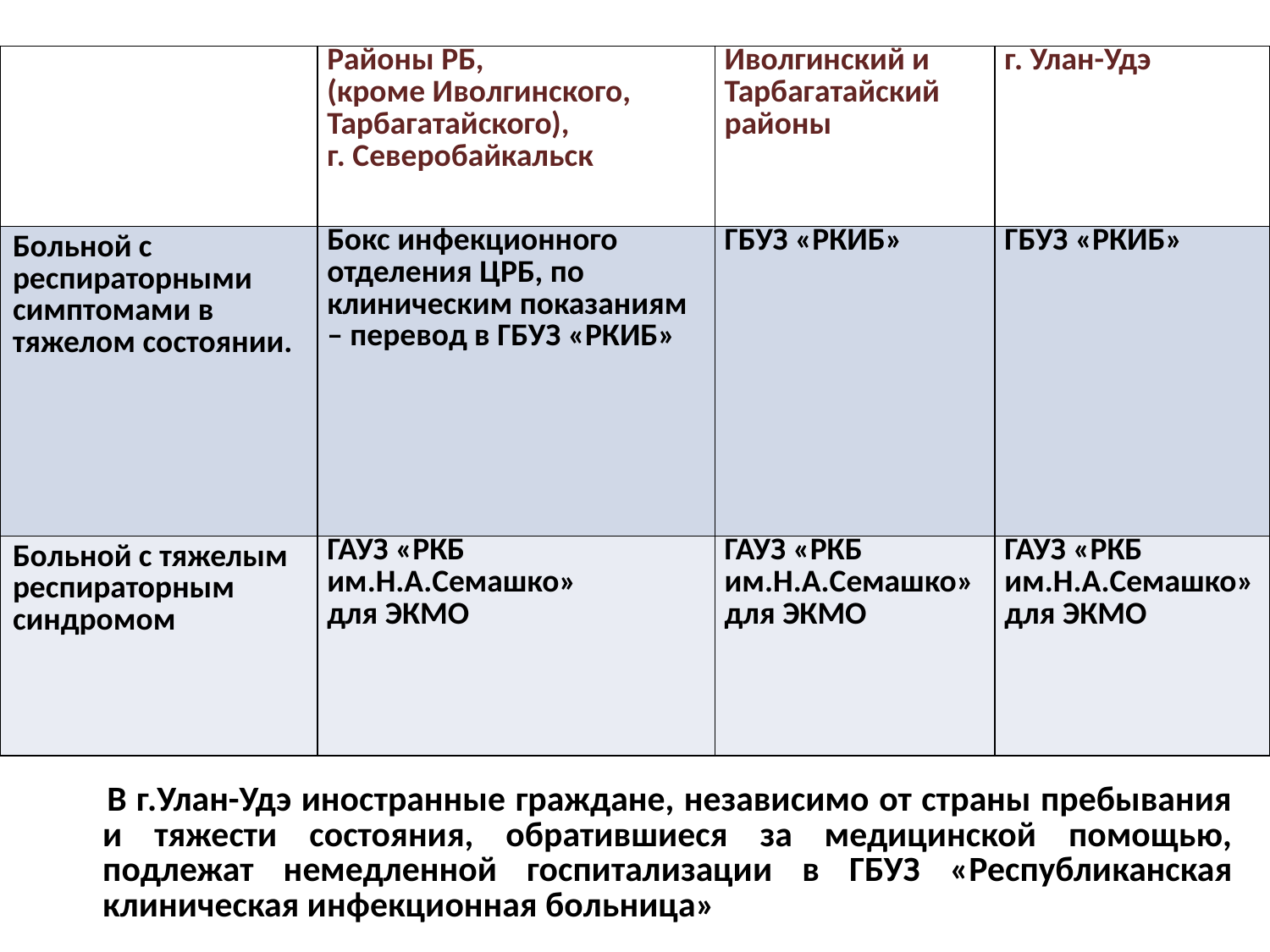

|  | Районы РБ, (кроме Иволгинского, Тарбагатайского), г. Северобайкальск | Иволгинский и Тарбагатайский районы | г. Улан-Удэ |
| --- | --- | --- | --- |
| Больной с респираторными симптомами в тяжелом состоянии. | Бокс инфекционного отделения ЦРБ, по клиническим показаниям – перевод в ГБУЗ «РКИБ» | ГБУЗ «РКИБ» | ГБУЗ «РКИБ» |
| Больной с тяжелым респираторным синдромом | ГАУЗ «РКБ им.Н.А.Семашко» для ЭКМО | ГАУЗ «РКБ им.Н.А.Семашко» для ЭКМО | ГАУЗ «РКБ им.Н.А.Семашко» для ЭКМО |

     В г.Улан-Удэ иностранные граждане, независимо от страны пребывания и тяжести состояния, обратившиеся за медицинской помощью, подлежат немедленной госпитализации в ГБУЗ «Республиканская клиническая инфекционная больница»